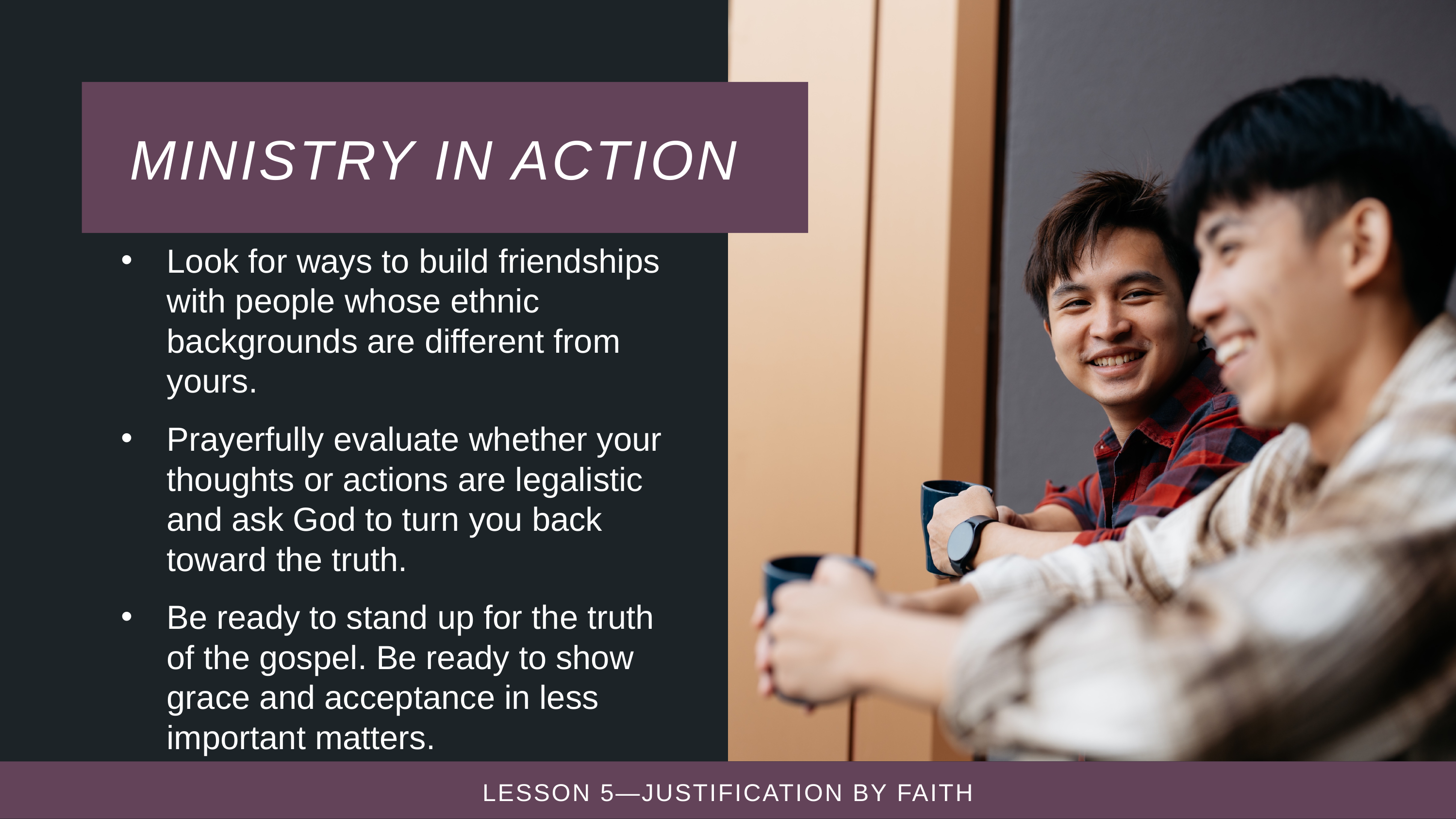

Look for ways to build friendships with people whose ethnic backgrounds are different from yours.
Prayerfully evaluate whether your thoughts or actions are legalistic and ask God to turn you back toward the truth.
Be ready to stand up for the truth of the gospel. Be ready to show grace and acceptance in less important matters.